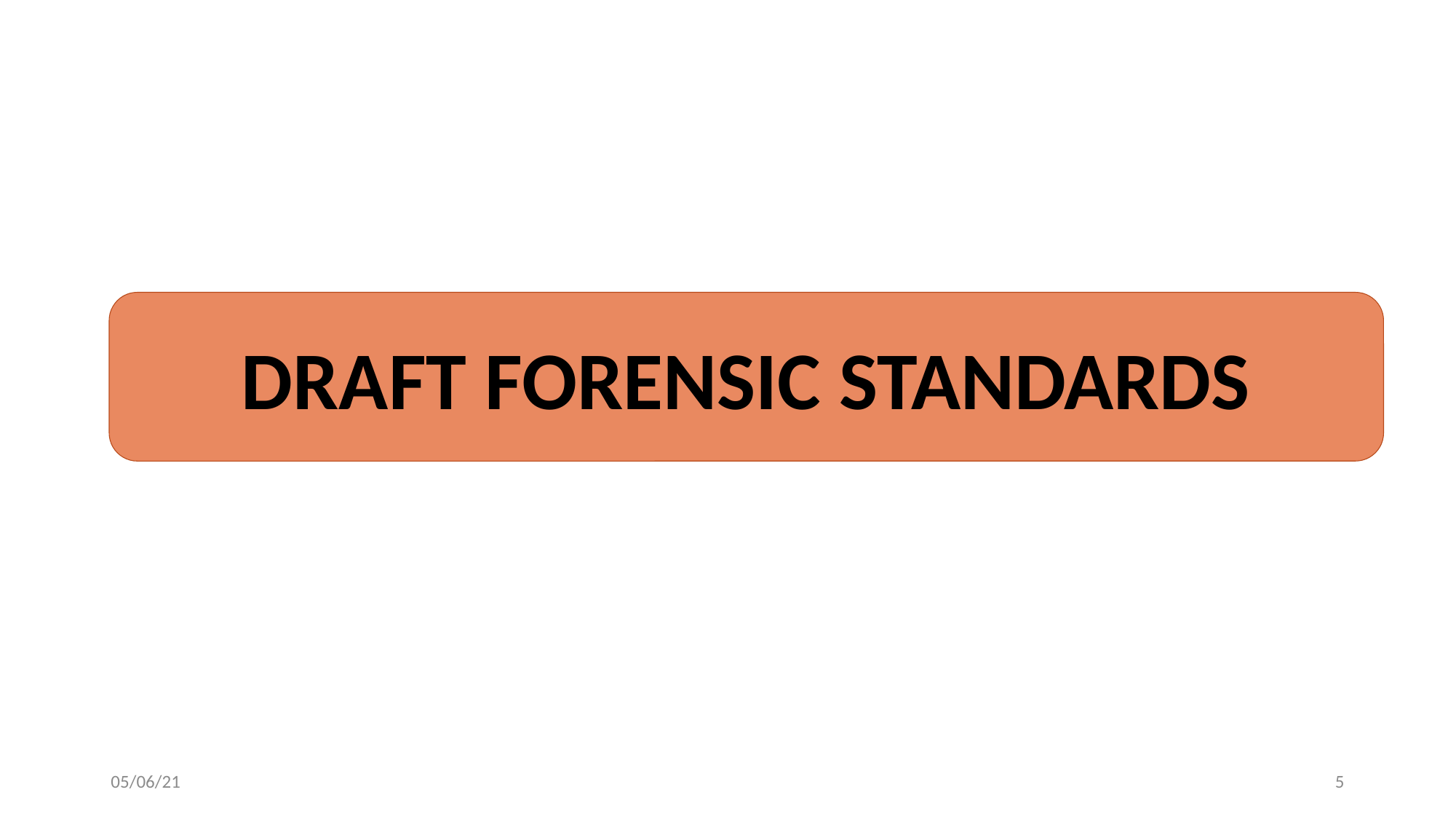

# .
DRAFT FORENSIC STANDARDS
05/06/21
5